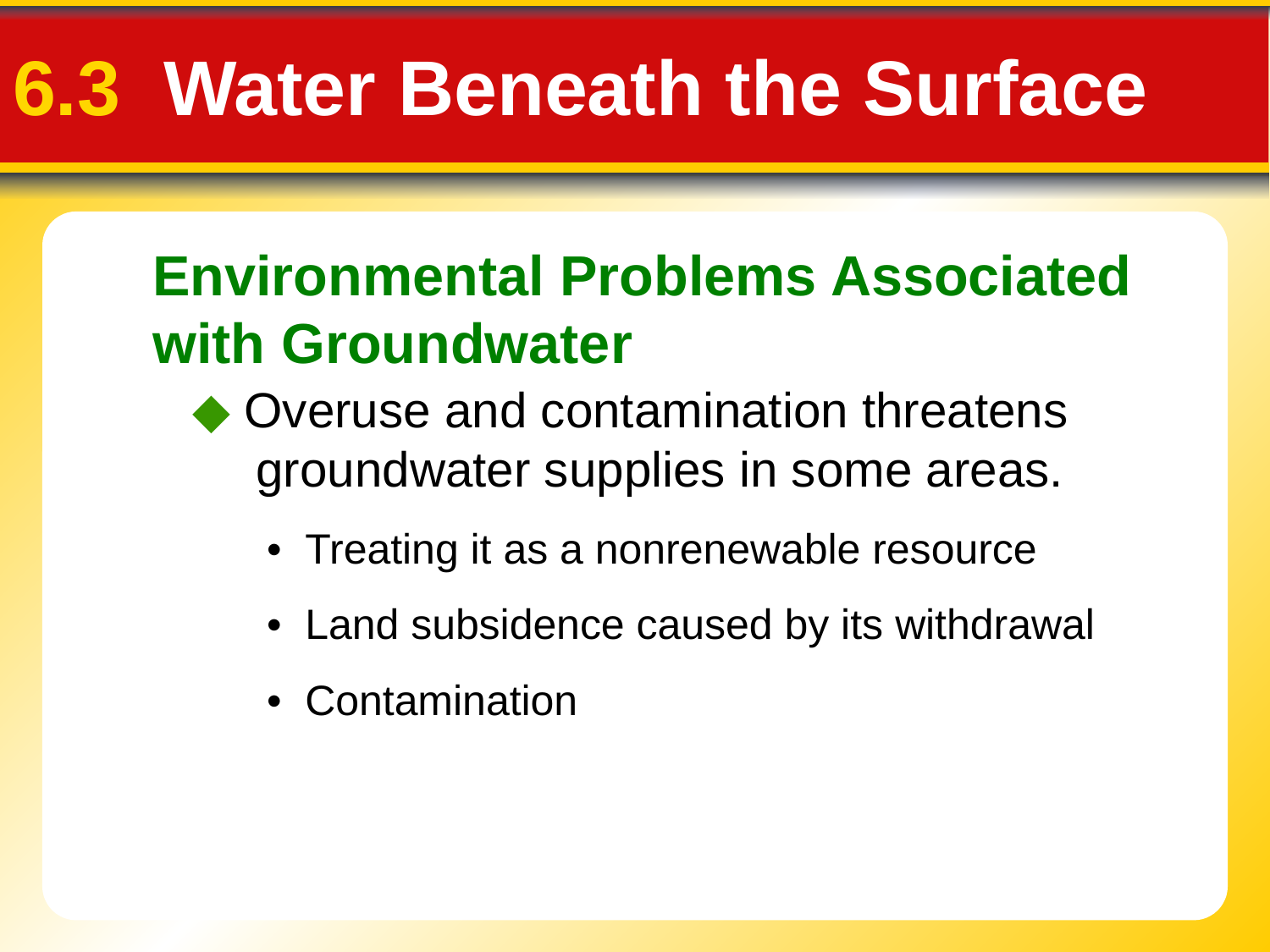

6.3  Water Beneath the Surface

Environmental Problems Associated with Groundwater
◆ Overuse and contamination threatens groundwater supplies in some areas.
•  Treating it as a nonrenewable resource
•  Land subsidence caused by its withdrawal
•  Contamination